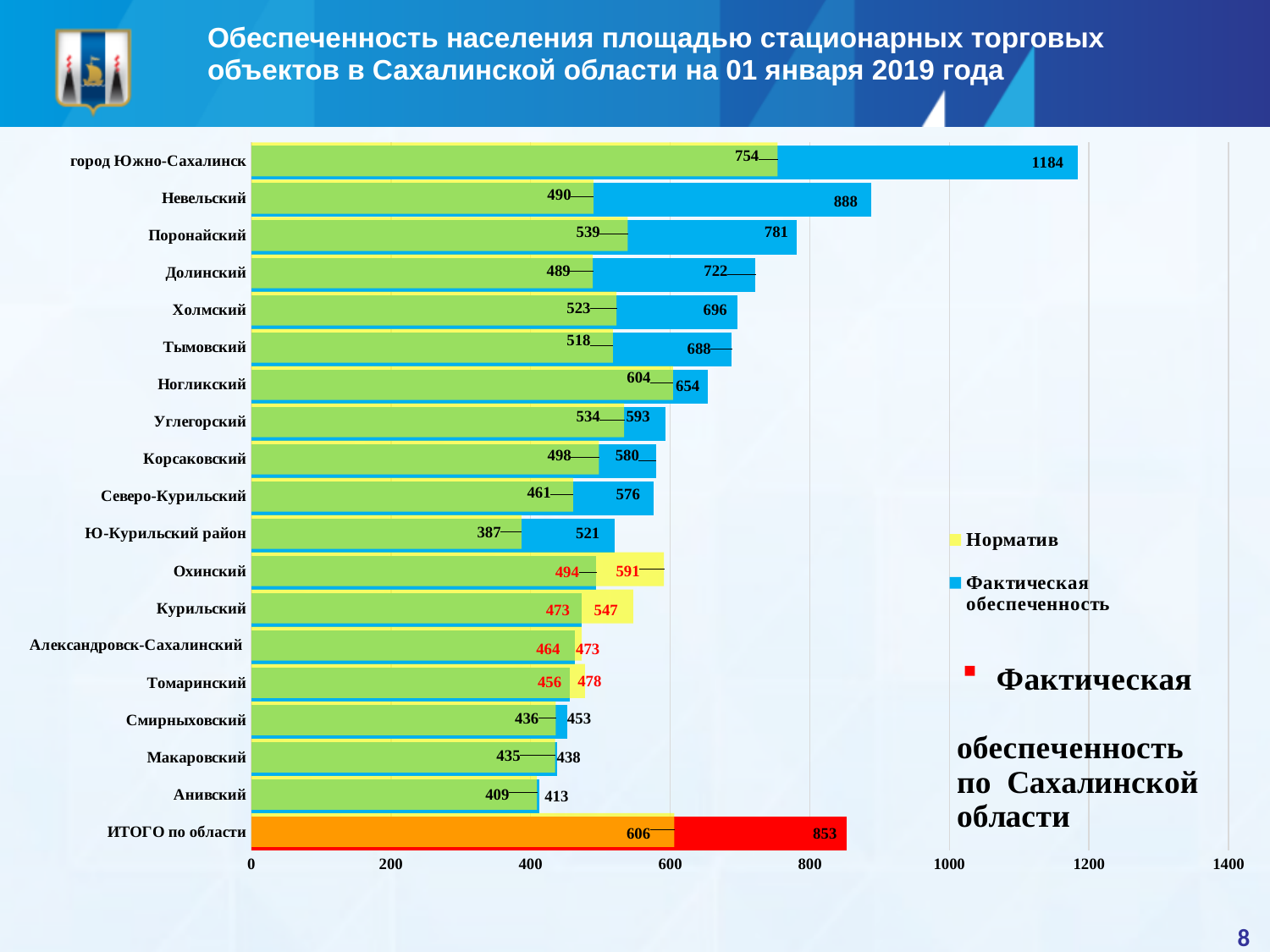

Обеспеченность населения площадью стационарных торговых объектов в Сахалинской области на 01 января 2019 года

### Chart

| Category |  |  |
|---|---|---|
| ИТОГО по области | 853.0 | 606.0 |
|  Анивский | 413.0 | 409.0 |
|  Макаровский | 438.0 | 435.0 |
|  Смирныховский | 453.0 | 436.0 |
|  Томаринский | 456.0 | 478.0 |
|  Александровск-Сахалинский  | 464.0 | 473.0 |
|  Курильский | 473.0 | 547.0 |
|  Охинский | 494.0 | 591.0 |
|  Ю-Курильский район | 521.0 | 387.0 |
|  Северо-Курильский | 576.0 | 461.0 |
|  Корсаковский | 580.0 | 498.0 |
|  Углегорский | 593.0 | 534.0 |
|  Ногликский | 654.0 | 604.0 |
|  Тымовский | 688.0 | 518.0 |
|  Холмский | 696.0 | 523.0 |
|  Долинский | 722.0 | 489.0 |
|  Поронайский | 781.0 | 539.0 |
|  Невельский | 888.0 | 490.0 |
|  город Южно-Сахалинск | 1184.0 | 754.0 |
8